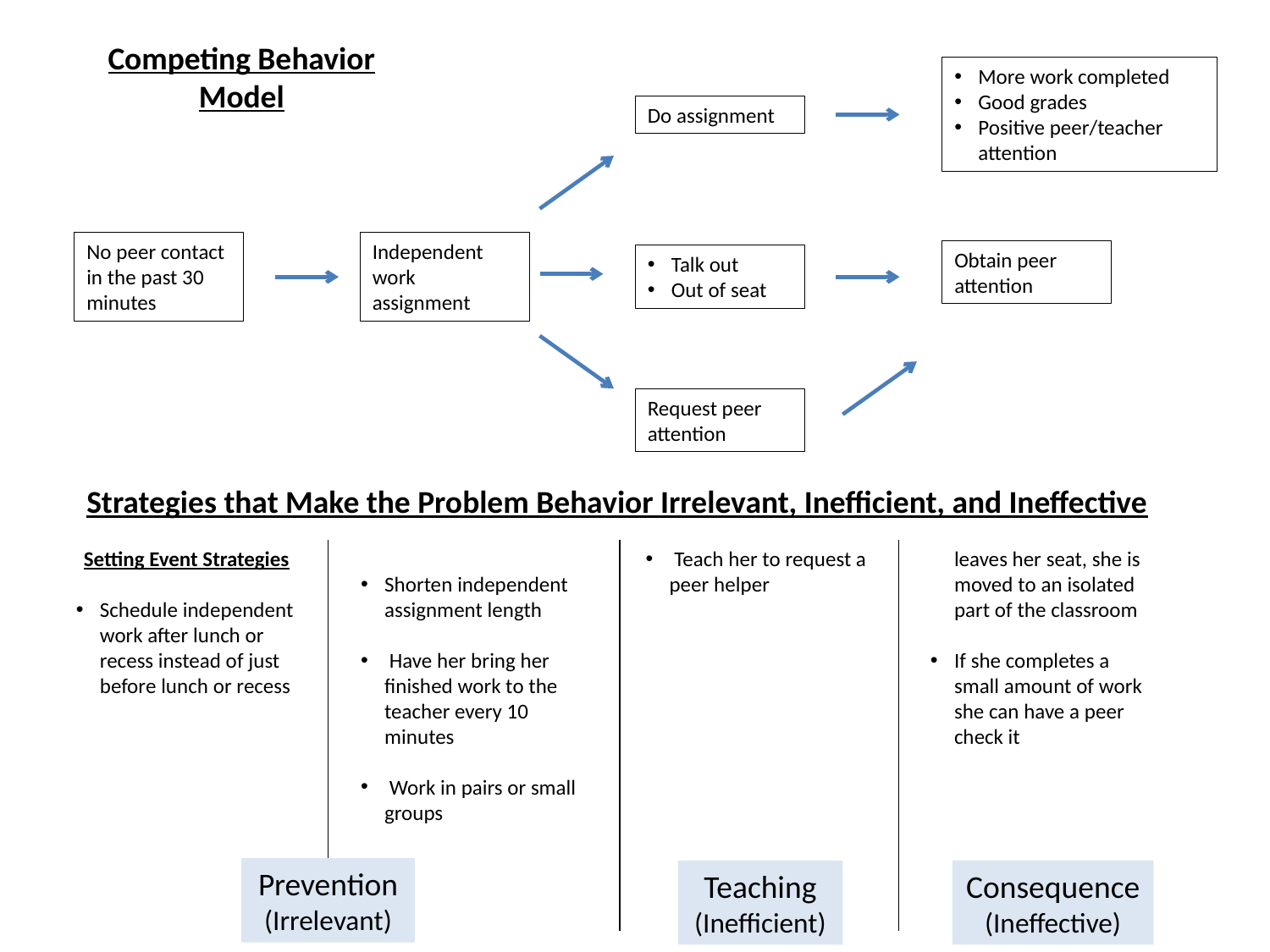

Competing Behavior Model
More work completed
Good grades
Positive peer/teacher attention
Do assignment
No peer contact in the past 30 minutes
Independent work assignment
Obtain peer attention
Talk out
Out of seat
Request peer attention
Strategies that Make the Problem Behavior Irrelevant, Inefficient, and Ineffective
Setting Event Strategies

Schedule independent work after lunch or recess instead of just before lunch or recess

Antecedent Strategies

Shorten independent assignment length

 Have her bring her finished work to the teacher every 10 minutes

 Work in pairs or small groups

Teaching Strategies

 Teach her to request a peer helper

Consequence Strategies

If she talks out or leaves her seat, she is moved to an isolated part of the classroom

If she completes a small amount of work she can have a peer check it

Prevention
(Irrelevant)
Teaching
(Inefficient)
Consequence
(Ineffective)